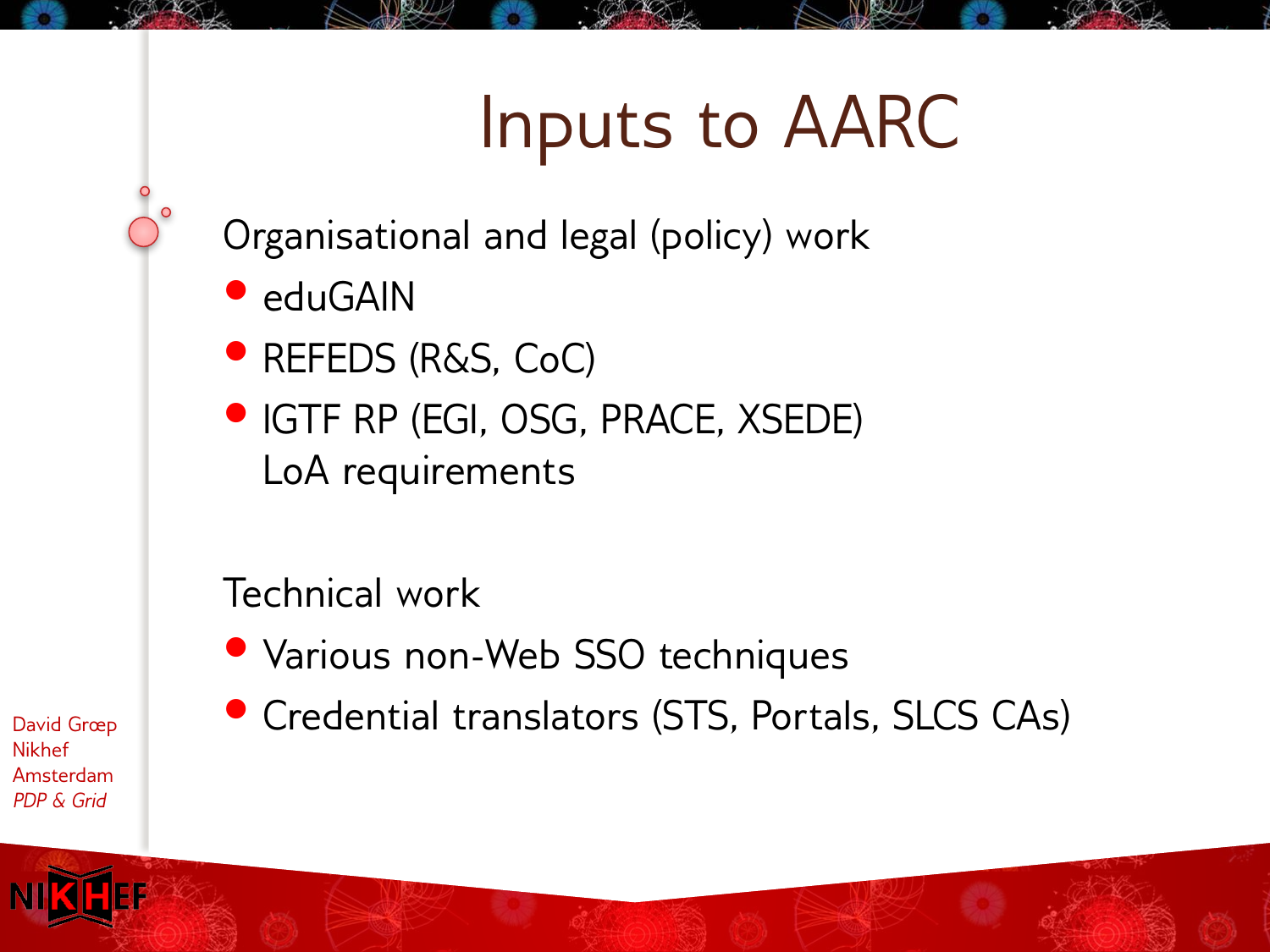

# Inputs to AARC
Organisational and legal (policy) work
eduGAIN
REFEDS (R&S, CoC)
IGTF RP (EGI, OSG, PRACE, XSEDE)
LoA requirements

Technical work
Various non-Web SSO techniques
Credential translators (STS, Portals, SLCS CAs)